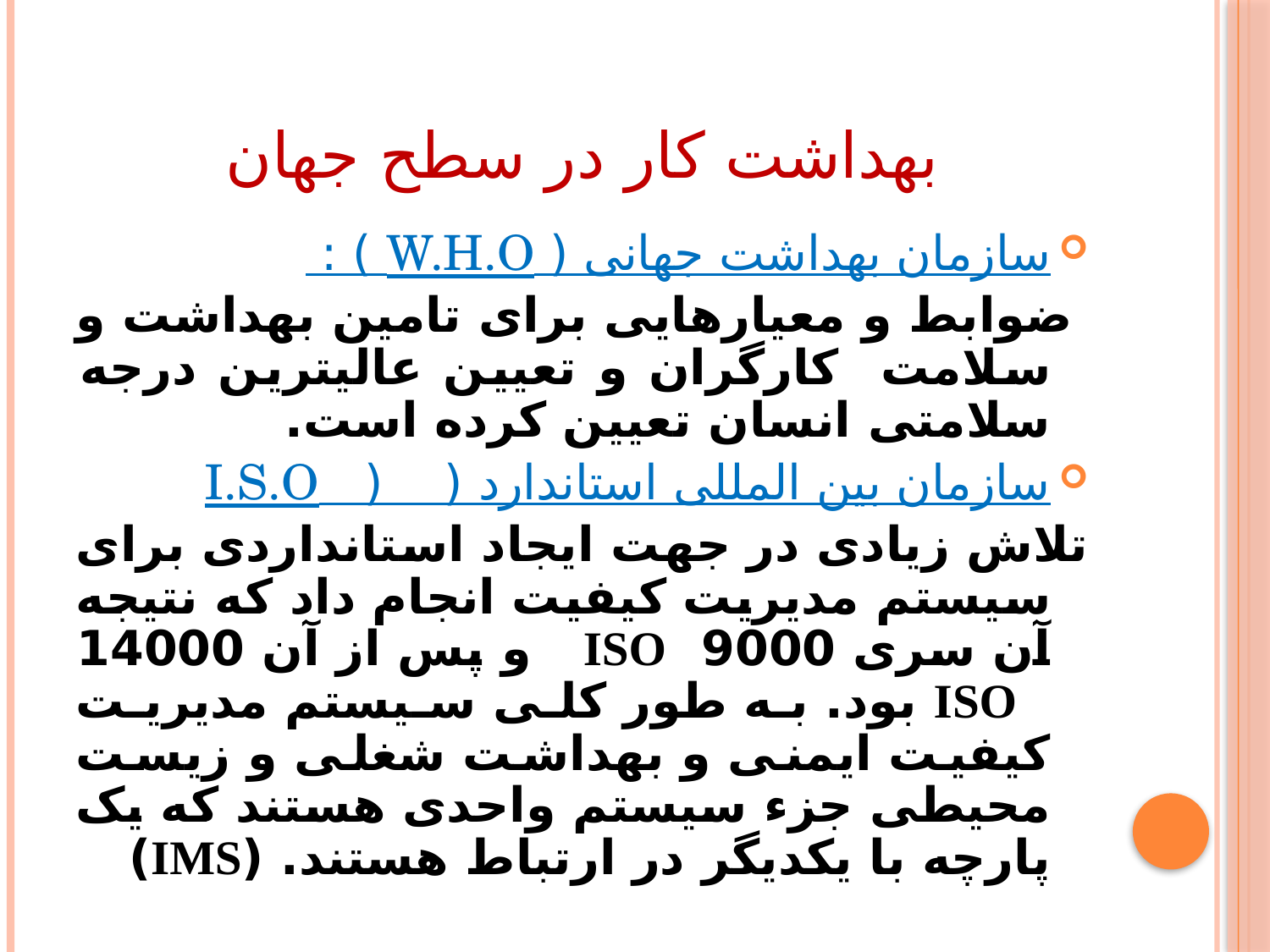

# بهداشت کار در سطح جهان
سازمان بهداشت جهانی ( W.H.O ) :
 ضوابط و معیارهایی برای تامین بهداشت و سلامت  كارگران و تعیین عالیترین درجه سلامتی انسان تعیین كرده است.
سازمان بین المللی استاندارد (    (   I.S.O
تلاش زیادی در جهت ایجاد استانداردی برای سیستم مدیریت کیفیت انجام داد که نتیجه آن سری 9000  ISO   و پس از آن 14000  ISO بود. به طور کلی سیستم مدیریت کیفیت ایمنی و بهداشت شغلی و زیست محیطی جزء سیستم واحدی هستند که یک پارچه با یکدیگر در ارتباط هستند. (IMS)